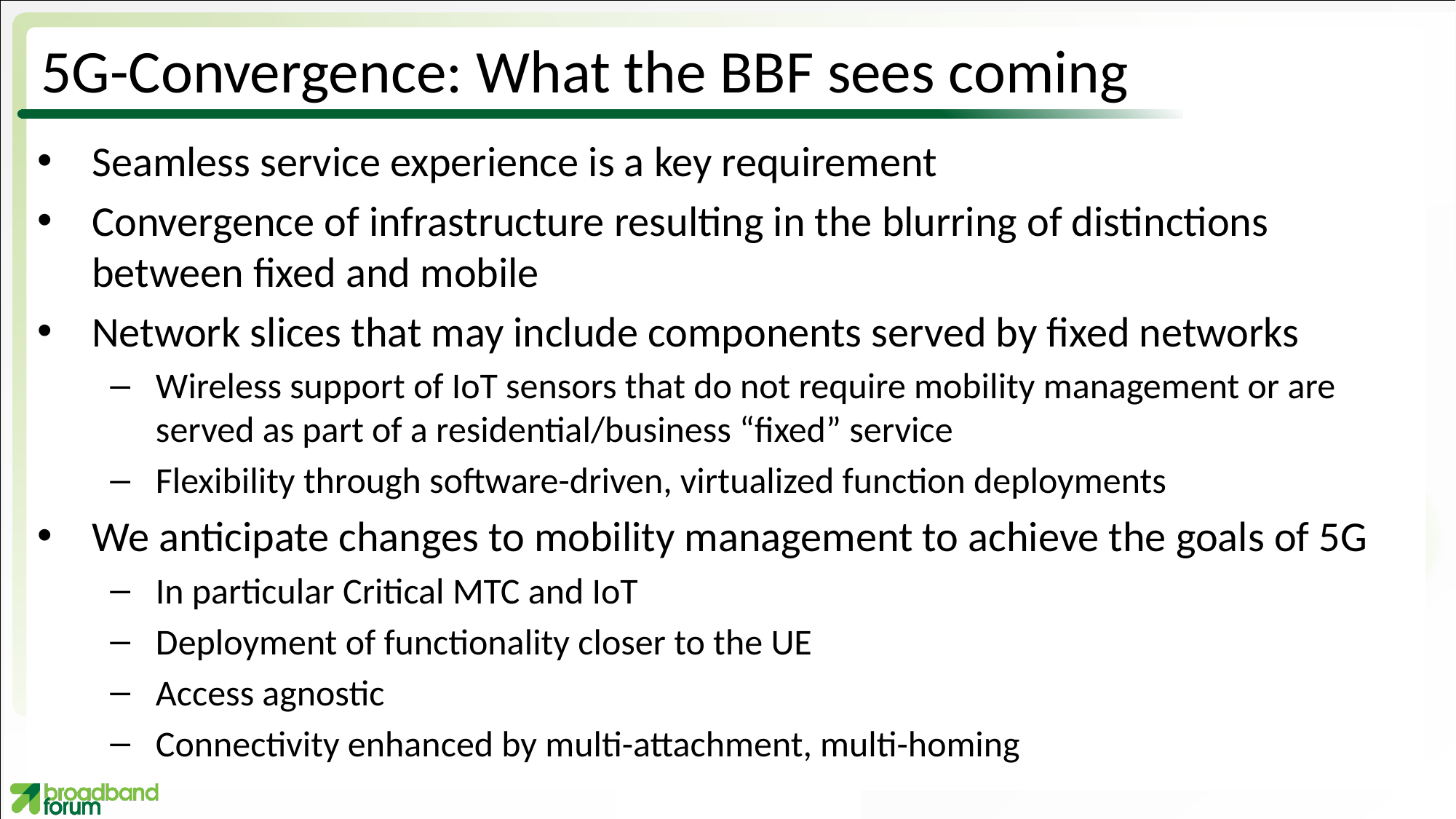

# 5G-Convergence: What the BBF sees coming
Seamless service experience is a key requirement
Convergence of infrastructure resulting in the blurring of distinctions between fixed and mobile
Network slices that may include components served by fixed networks
Wireless support of IoT sensors that do not require mobility management or are served as part of a residential/business “fixed” service
Flexibility through software-driven, virtualized function deployments
We anticipate changes to mobility management to achieve the goals of 5G
In particular Critical MTC and IoT
Deployment of functionality closer to the UE
Access agnostic
Connectivity enhanced by multi-attachment, multi-homing